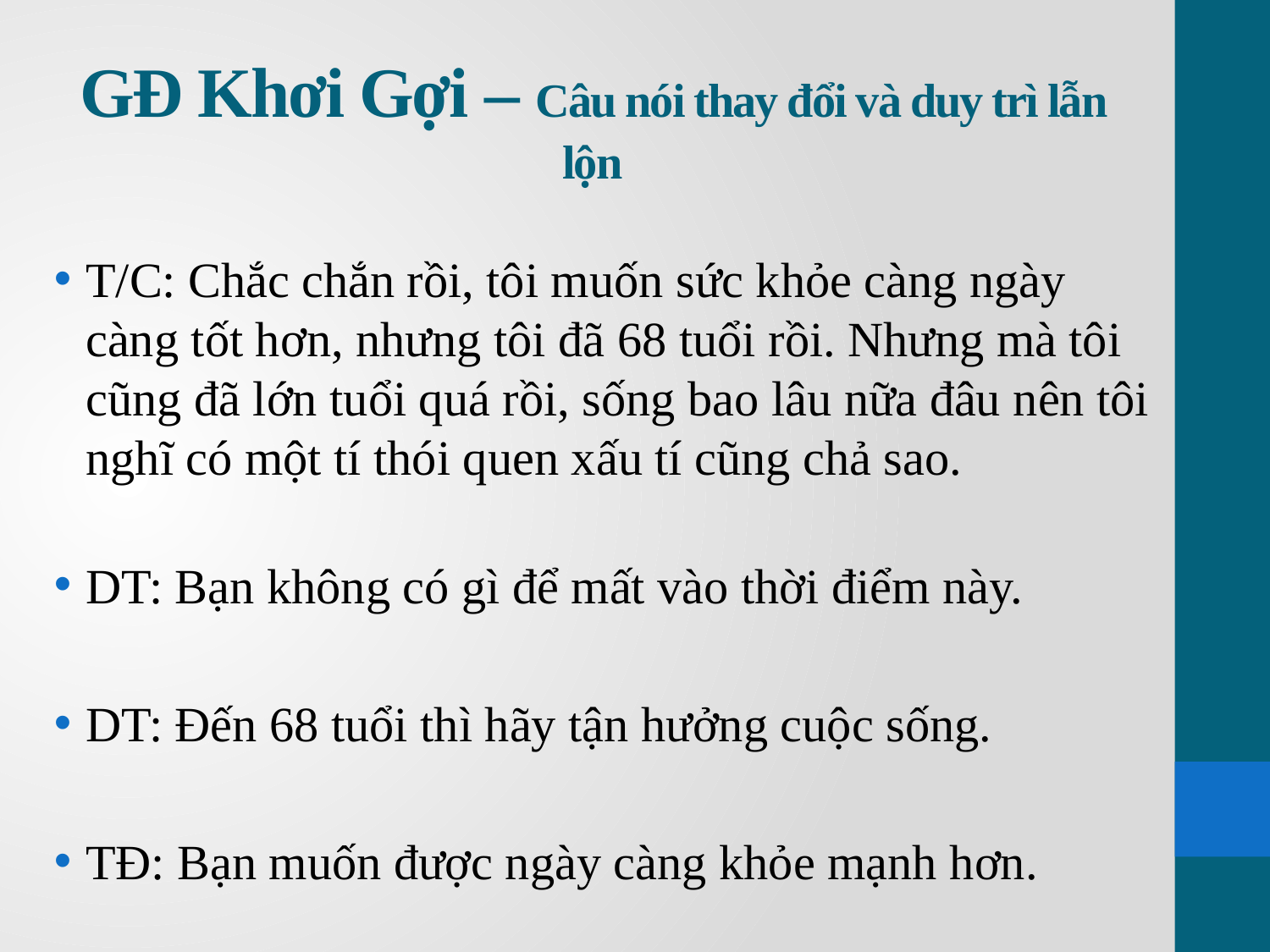

# GĐ Khơi Gợi – Câu nói thay đổi và duy trì lẫn lộn
T/C: Chắc chắn rồi, tôi muốn sức khỏe càng ngày càng tốt hơn, nhưng tôi đã 68 tuổi rồi. Nhưng mà tôi cũng đã lớn tuổi quá rồi, sống bao lâu nữa đâu nên tôi nghĩ có một tí thói quen xấu tí cũng chả sao.

DT: Bạn không có gì để mất vào thời điểm này.

DT: Đến 68 tuổi thì hãy tận hưởng cuộc sống.

TĐ: Bạn muốn được ngày càng khỏe mạnh hơn.